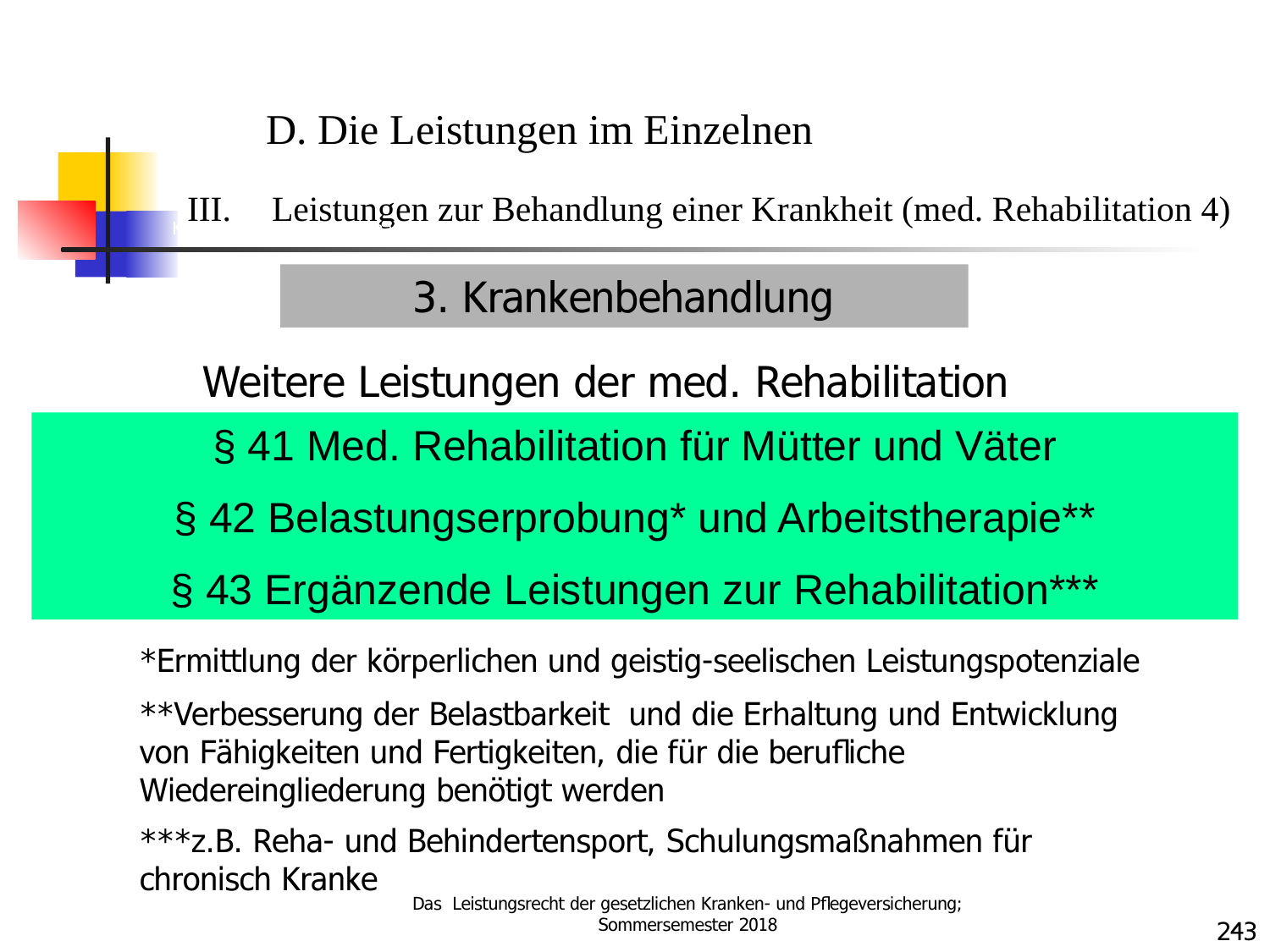

Krankenbehandlung 4 (Reha)
D. Die Leistungen im Einzelnen

Leistungen zur Behandlung einer Krankheit (med. Rehabilitation 4)
3. Krankenbehandlung
Weitere Leistungen der med. Rehabilitation
§ 41 Med. Rehabilitation für Mütter und Väter
§ 42 Belastungserprobung* und Arbeitstherapie**
§ 43 Ergänzende Leistungen zur Rehabilitation***
Krankheit
*Ermittlung der körperlichen und geistig-seelischen Leistungspotenziale
**Verbesserung der Belastbarkeit  und die Erhaltung und Entwicklung von Fähigkeiten und Fertigkeiten, die für die berufliche Wiedereingliederung benötigt werden
***z.B. Reha- und Behindertensport, Schulungsmaßnahmen für chronisch Kranke
Das  Leistungsrecht der gesetzlichen Kranken- und Pflegeversicherung; Sommersemester 2018
243